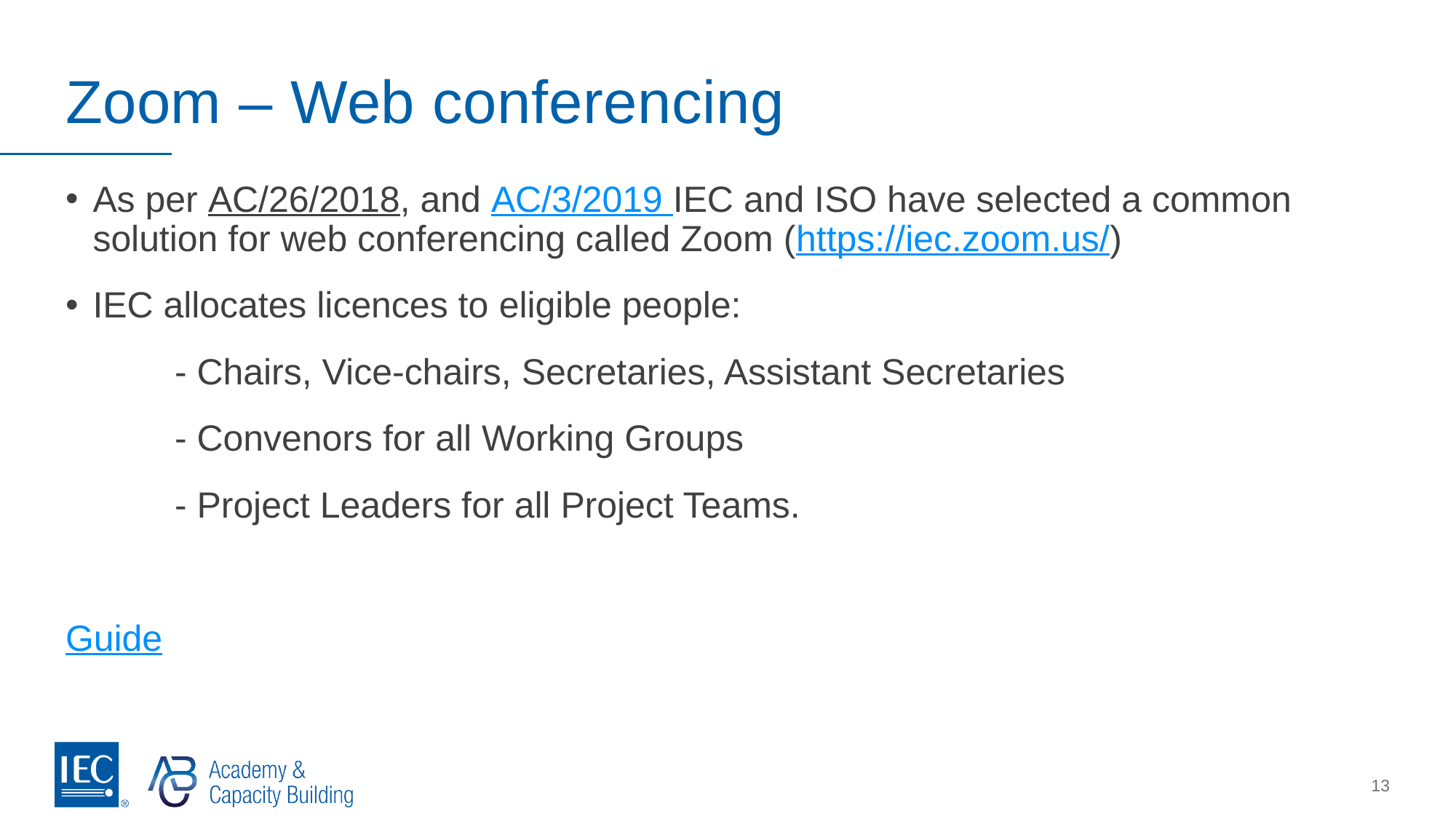

# Zoom – Web conferencing
As per AC/26/2018, and AC/3/2019 IEC and ISO have selected a common solution for web conferencing called Zoom (https://iec.zoom.us/)
IEC allocates licences to eligible people:
	- Chairs, Vice-chairs, Secretaries, Assistant Secretaries
 	- Convenors for all Working Groups
	- Project Leaders for all Project Teams.

Guide
13